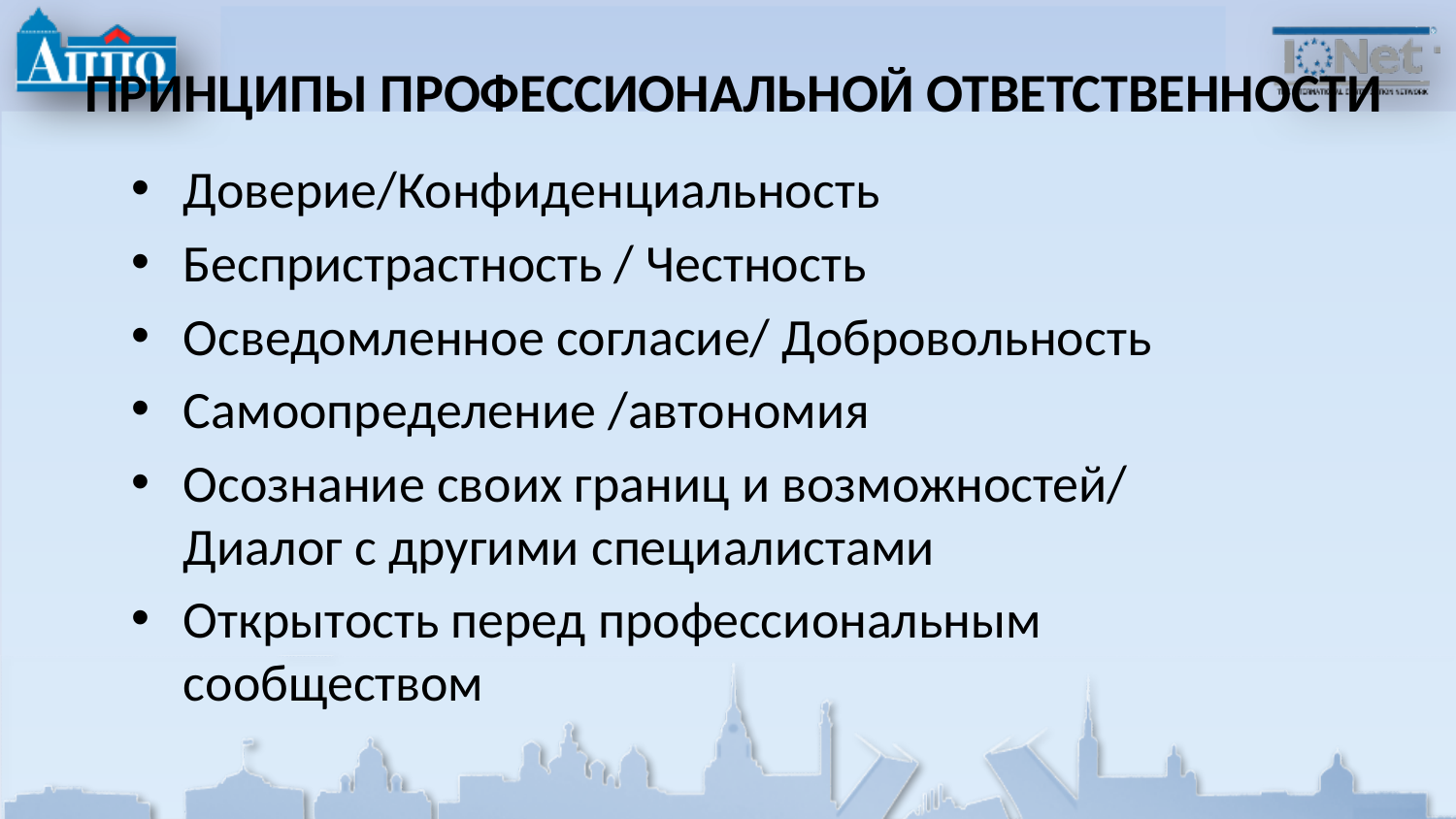

# ПРИНЦИПЫ ПРОФЕССИОНАЛЬНОЙ ОТВЕТСТВЕННОСТИ
Доверие/Конфиденциальность
Беспристрастность / Честность
Осведомленное согласие/ Добровольность
Самоопределение /автономия
Осознание своих границ и возможностей/ Диалог с другими специалистами
Открытость перед профессиональным сообществом